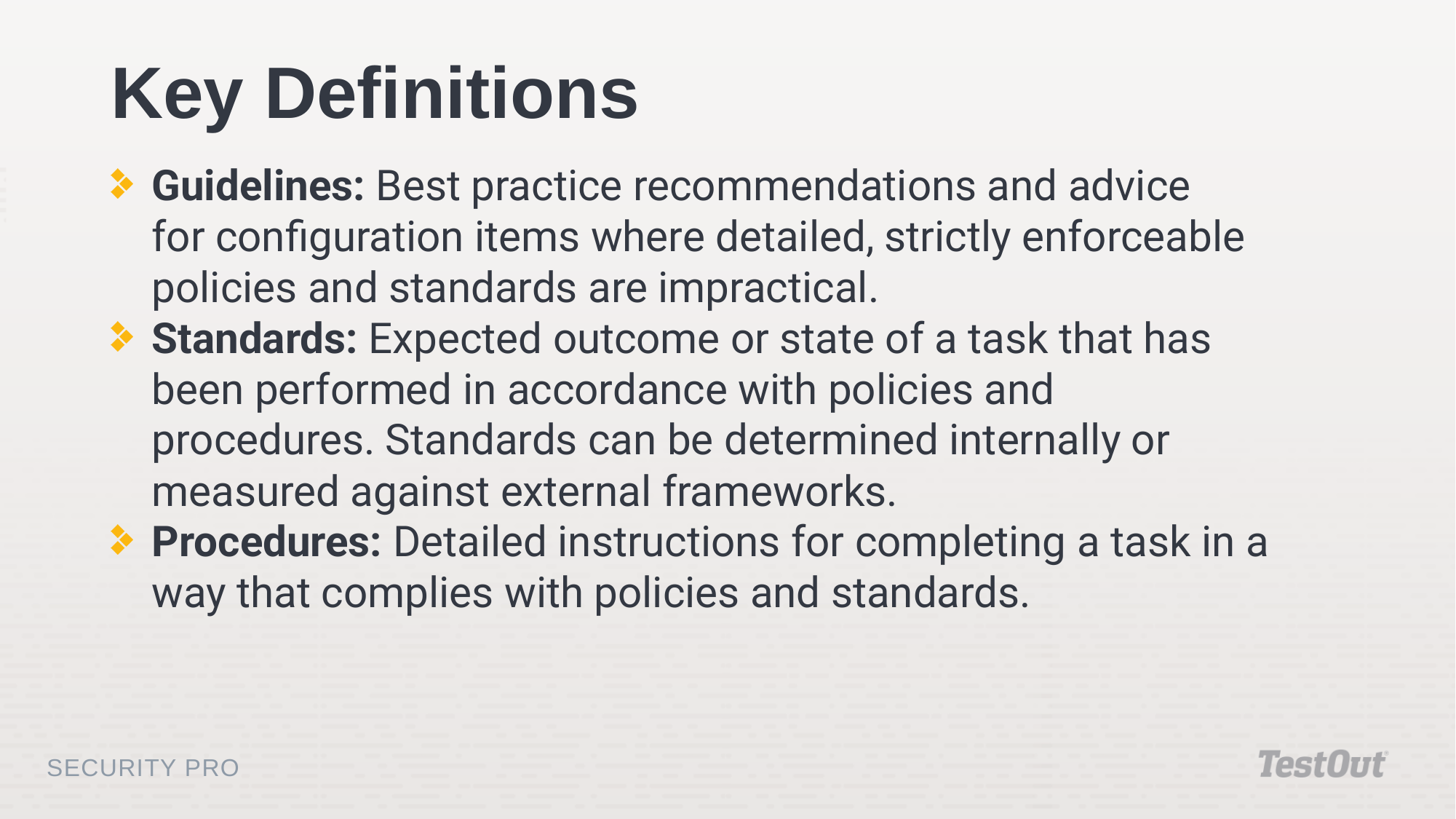

# Key Definitions
Guidelines: Best practice recommendations and advice for configuration items where detailed, strictly enforceable policies and standards are impractical.
Standards: Expected outcome or state of a task that has been performed in accordance with policies and procedures. Standards can be determined internally or measured against external frameworks.
Procedures: Detailed instructions for completing a task in a way that complies with policies and standards.

Security Pro